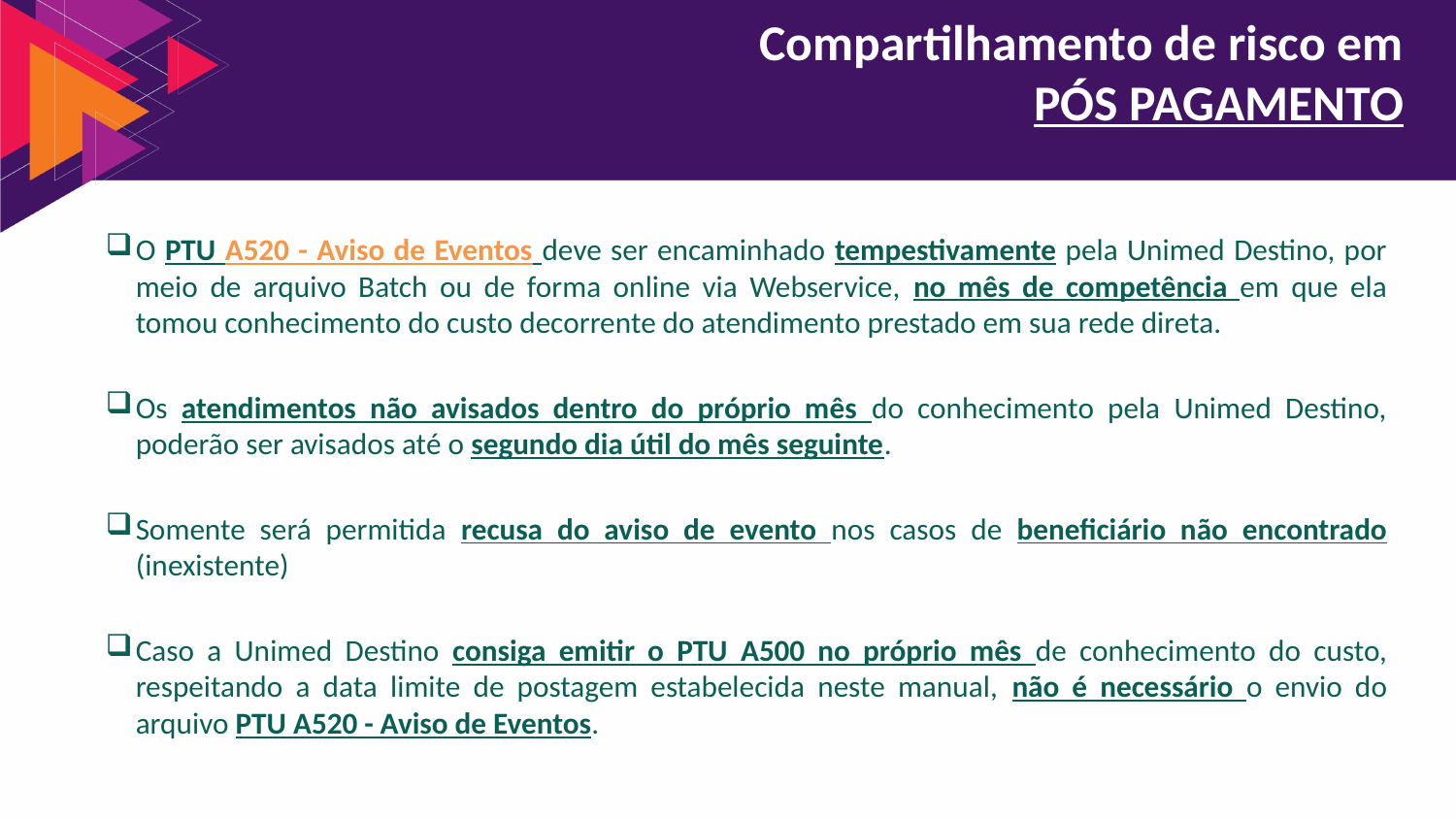

# Compartilhamento de risco em PÓS PAGAMENTO
O PTU A520 - Aviso de Eventos deve ser encaminhado tempestivamente pela Unimed Destino, por meio de arquivo Batch ou de forma online via Webservice, no mês de competência em que ela tomou conhecimento do custo decorrente do atendimento prestado em sua rede direta.

Os atendimentos não avisados dentro do próprio mês do conhecimento pela Unimed Destino, poderão ser avisados até o segundo dia útil do mês seguinte.

Somente será permitida recusa do aviso de evento nos casos de beneficiário não encontrado (inexistente)

Caso a Unimed Destino consiga emitir o PTU A500 no próprio mês de conhecimento do custo, respeitando a data limite de postagem estabelecida neste manual, não é necessário o envio do arquivo PTU A520 - Aviso de Eventos.